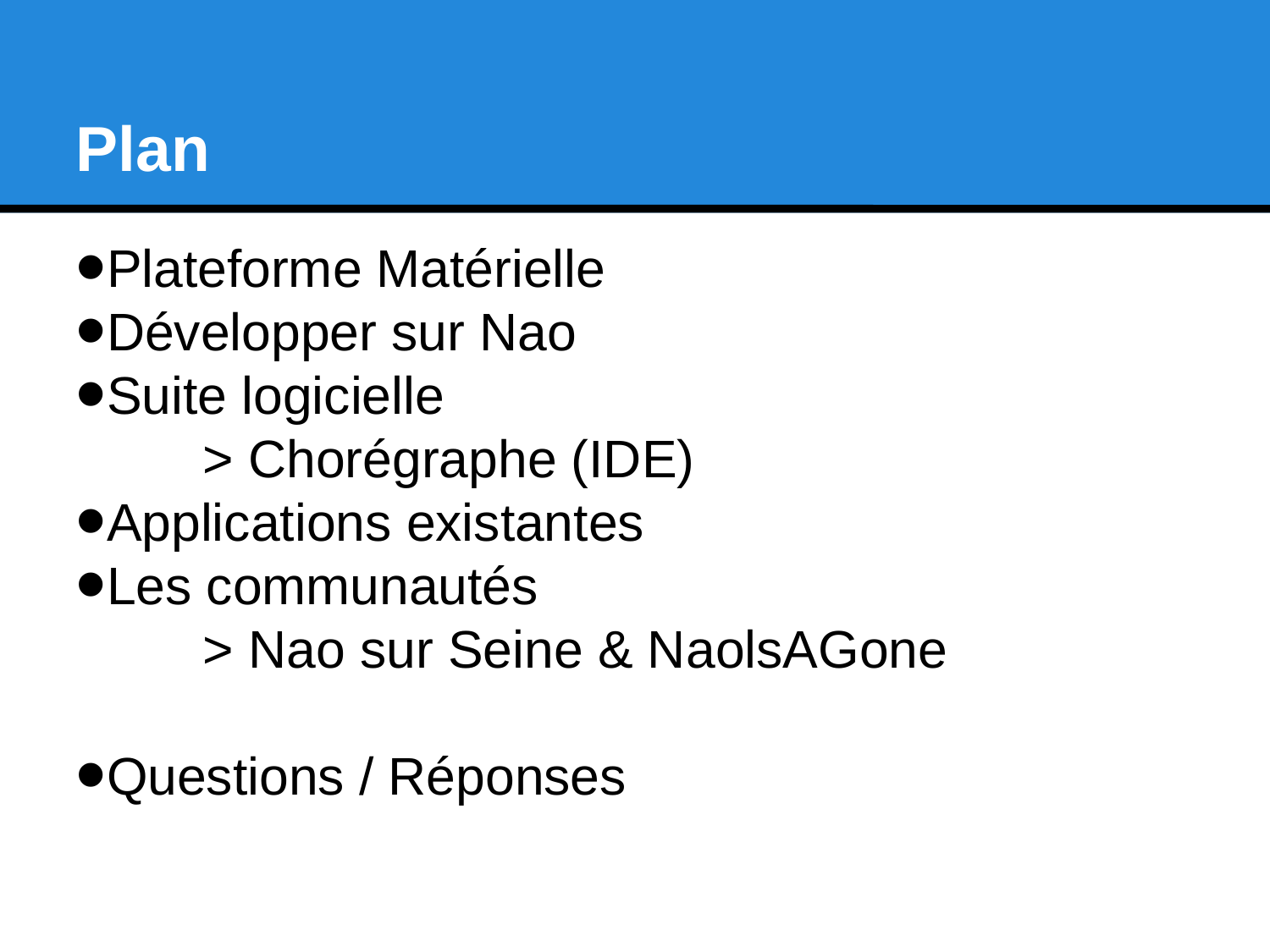

Plan
Plateforme Matérielle
Développer sur Nao
Suite logicielle
	> Chorégraphe (IDE)
Applications existantes
Les communautés
	> Nao sur Seine & NaolsAGone

Questions / Réponses